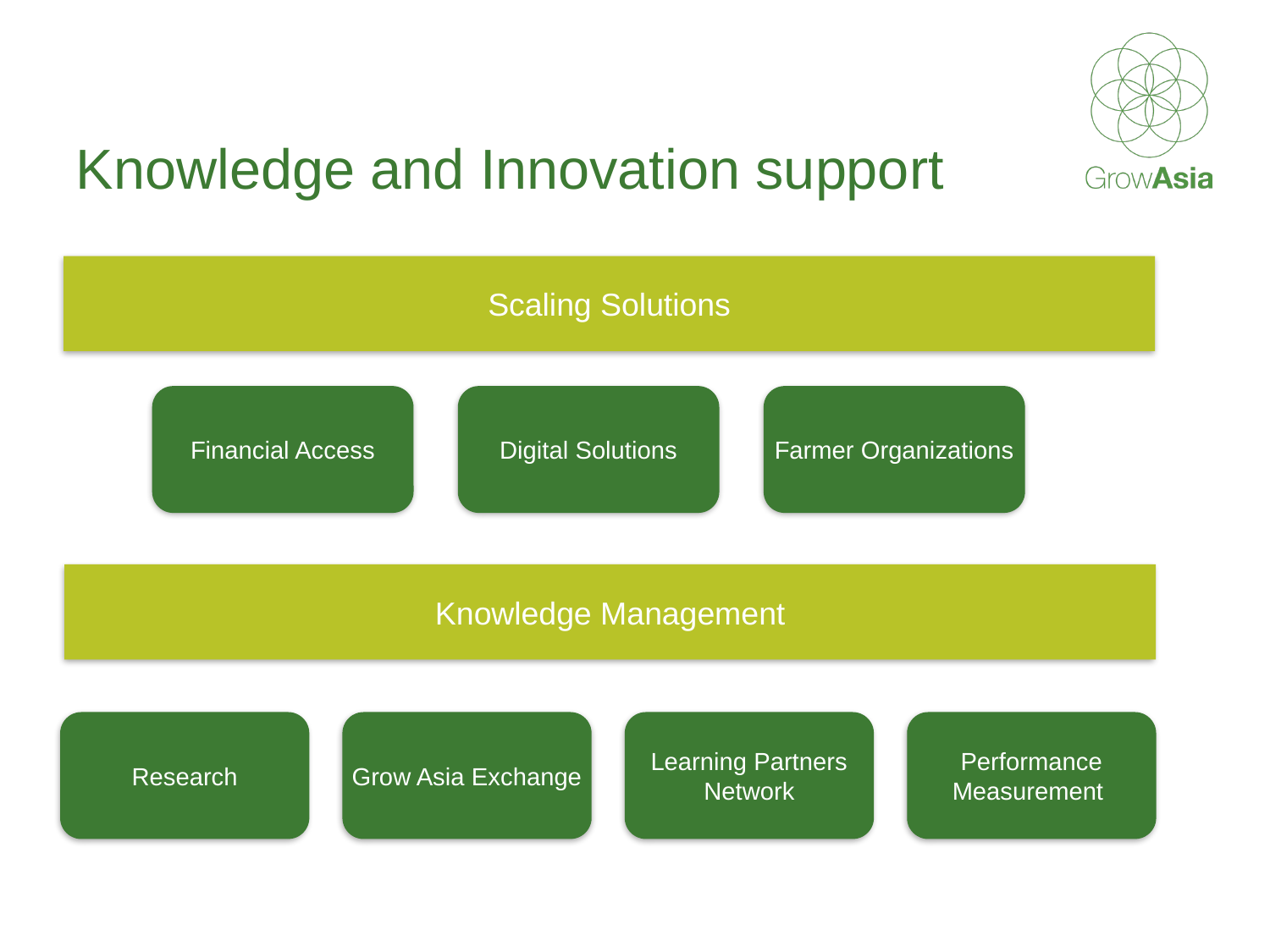

Knowledge and Innovation support
Scaling Solutions
Financial Access
Digital Solutions
Farmer Organizations
Knowledge Management
Research
Grow Asia Exchange
Learning Partners Network
Performance Measurement